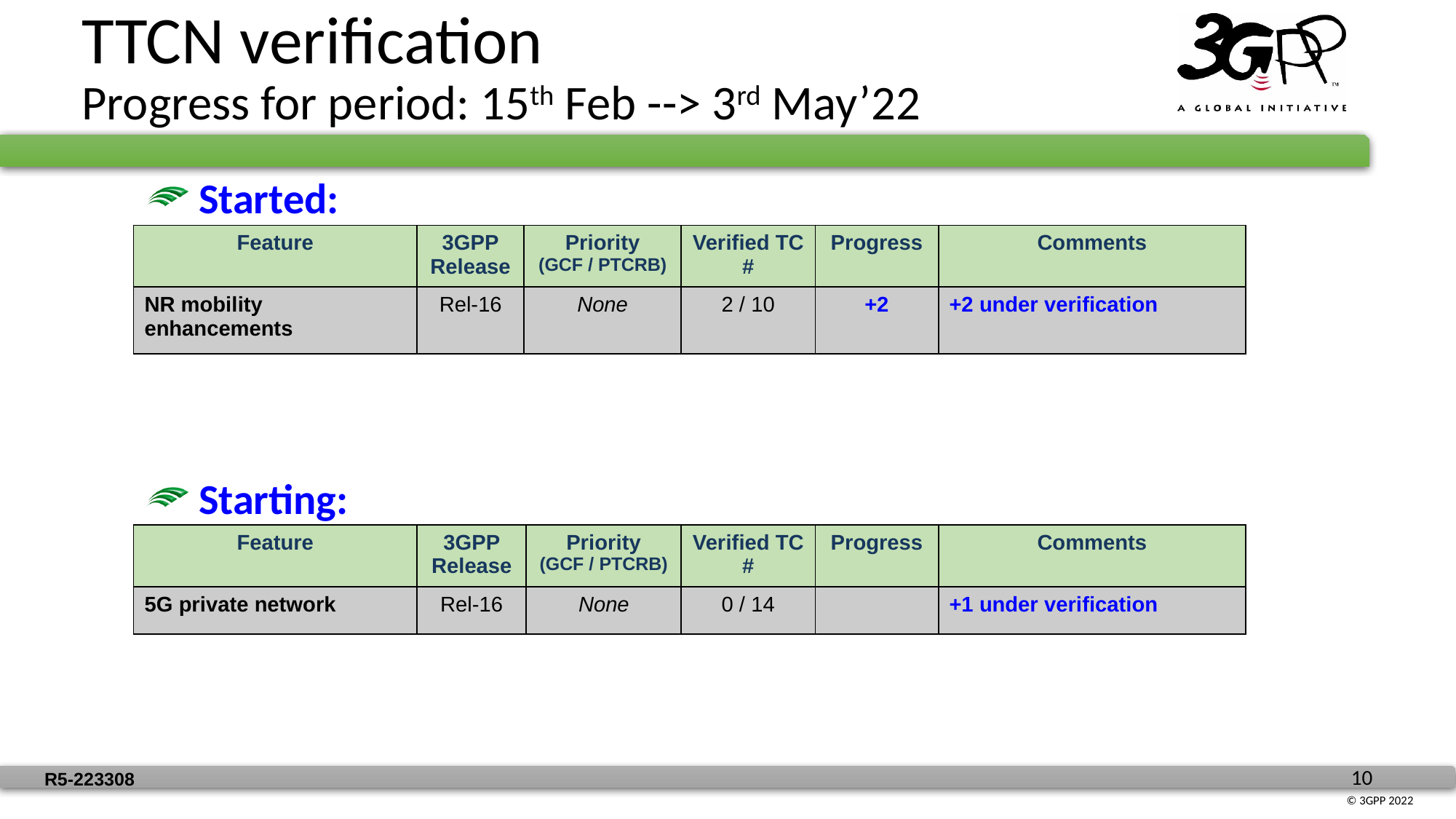

# TTCN verification Progress for period: 15th Feb --> 3rd May’22
 Started:

 Starting:

| Feature | 3GPP Release | Priority (GCF / PTCRB) | Verified TC # | Progress | Comments |
| --- | --- | --- | --- | --- | --- |
| NR mobility enhancements | Rel-16 | None | 2 / 10 | +2 | +2 under verification |
| Feature | 3GPP Release | Priority (GCF / PTCRB) | Verified TC # | Progress | Comments |
| --- | --- | --- | --- | --- | --- |
| 5G private network | Rel-16 | None | 0 / 14 |  | +1 under verification |